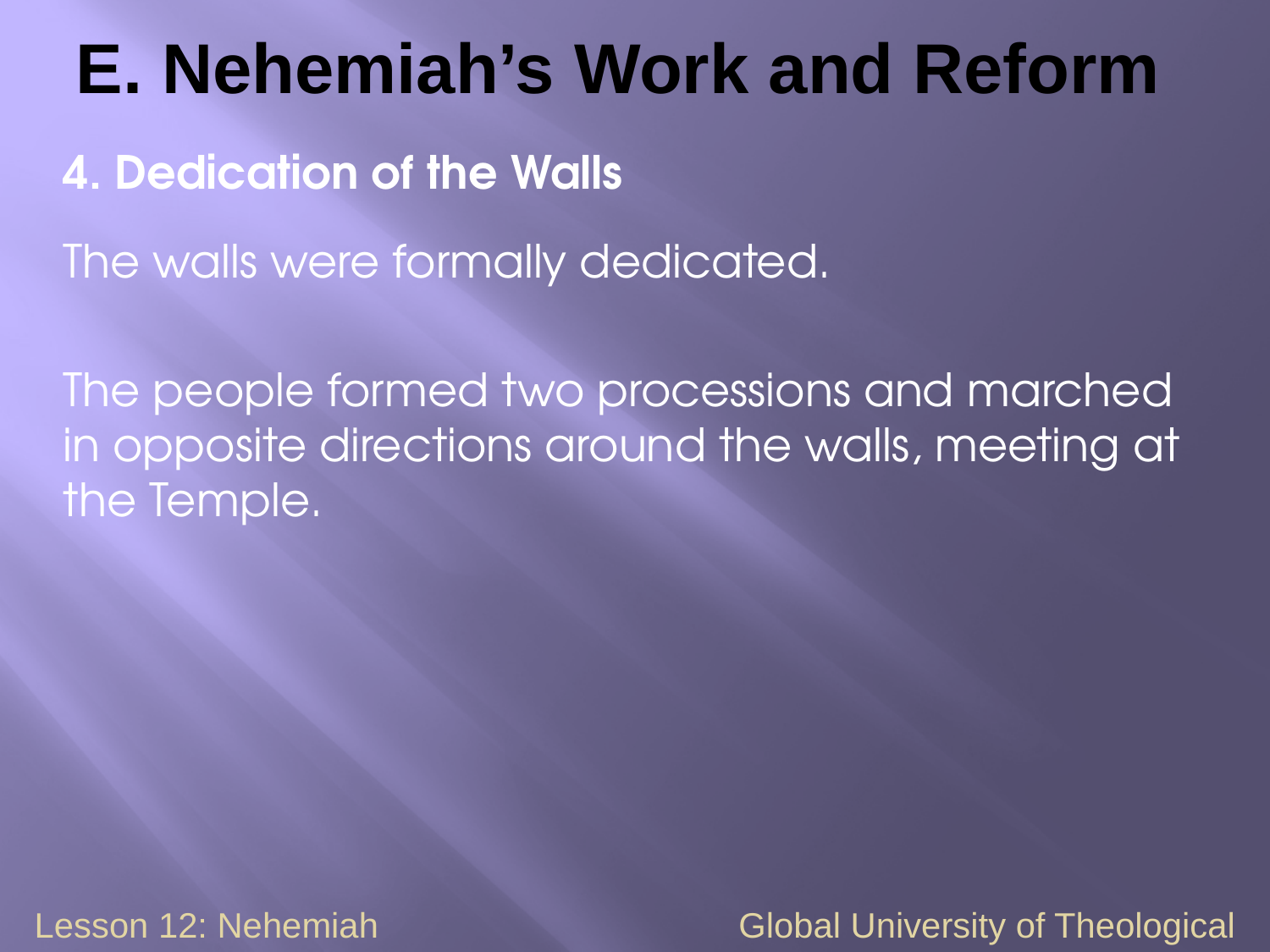

# E. Nehemiah’s Work and Reform
4. Dedication of the Walls

The walls were formally dedicated.

The people formed two processions and marched in opposite directions around the walls, meeting at the Temple.

Lesson 12: Nehemiah                                     Global University of Theological Studies